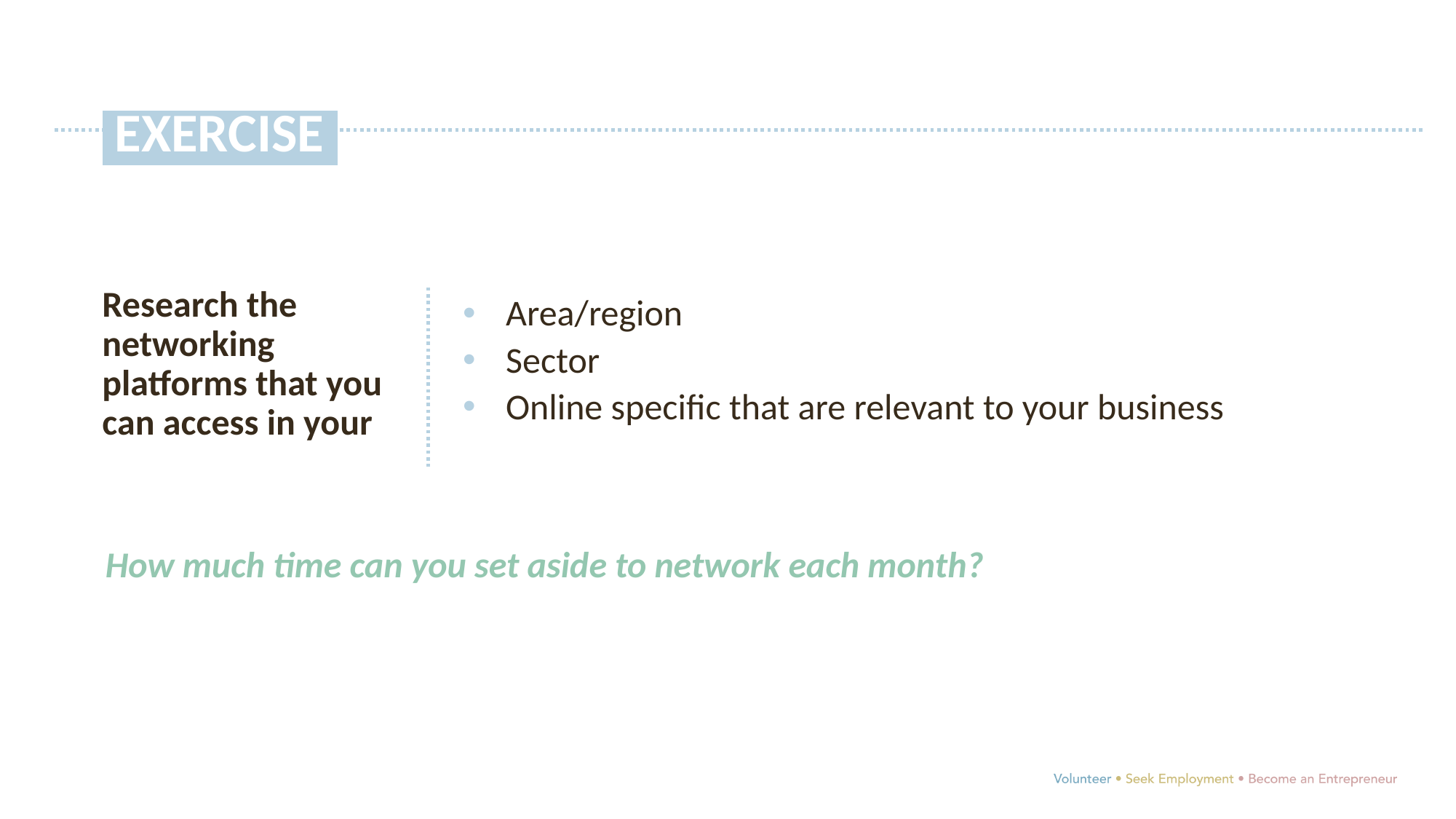

EXERCISE.
Research the networking platforms that you can access in your

Area/region
Sector
Online specific that are relevant to your business

​

How much time can you set aside to network each month?

​